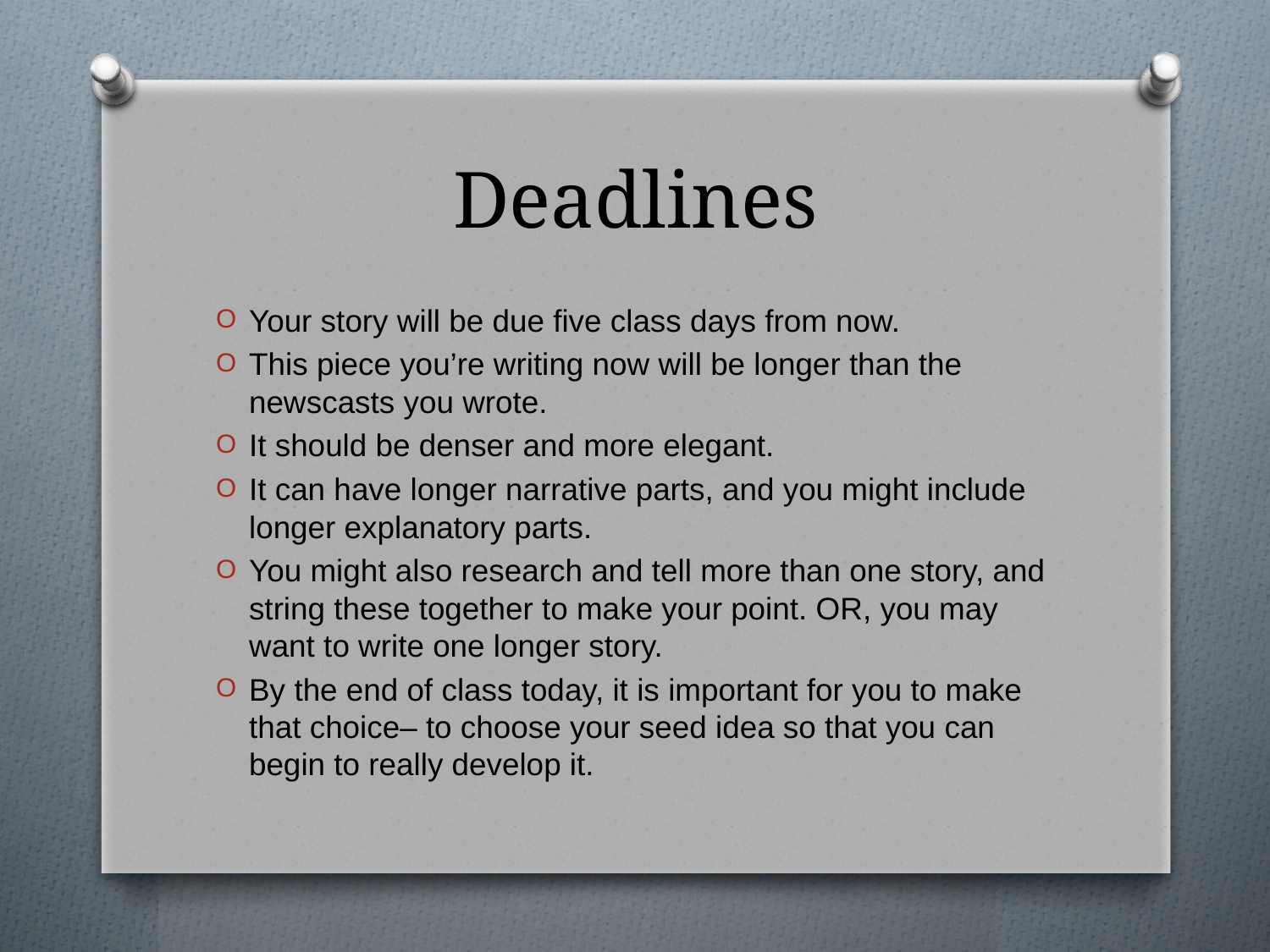

# Deadlines
Your story will be due five class days from now.
This piece you’re writing now will be longer than the newscasts you wrote.
It should be denser and more elegant.
It can have longer narrative parts, and you might include longer explanatory parts.
You might also research and tell more than one story, and string these together to make your point. OR, you may want to write one longer story.
By the end of class today, it is important for you to make that choice– to choose your seed idea so that you can begin to really develop it.